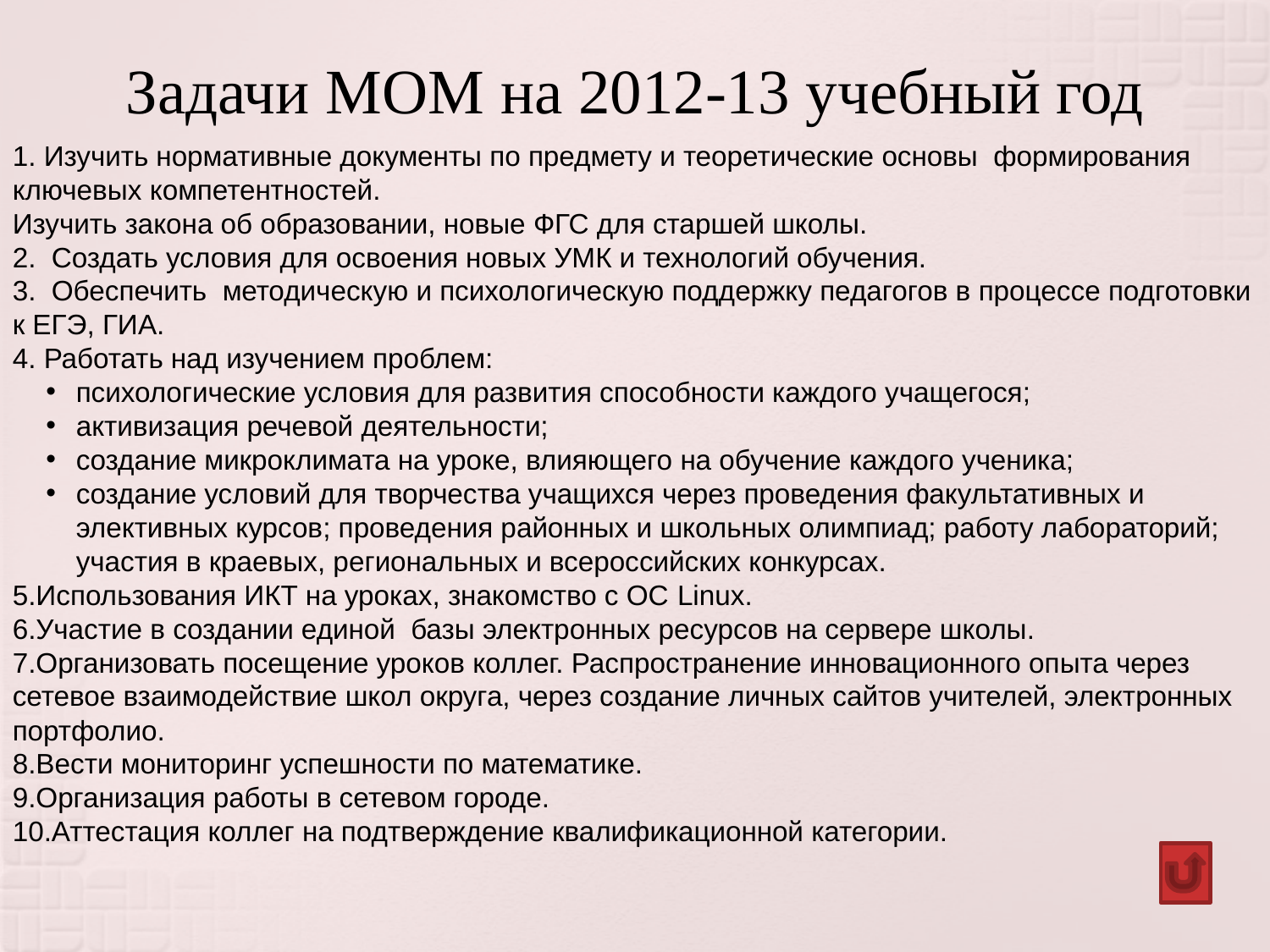

# Задачи МОМ на 2012-13 учебный год
1. Изучить нормативные документы по предмету и теоретические основы  формирования ключевых компетентностей.
Изучить закона об образовании, новые ФГС для старшей школы.
2.  Создать условия для освоения новых УМК и технологий обучения.
3.  Обеспечить  методическую и психологическую поддержку педагогов в процессе подготовки к ЕГЭ, ГИА.
4. Работать над изучением проблем:
психологические условия для развития способности каждого учащегося;
активизация речевой деятельности;
создание микроклимата на уроке, влияющего на обучение каждого ученика;
создание условий для творчества учащихся через проведения факультативных и элективных курсов; проведения районных и школьных олимпиад; работу лабораторий; участия в краевых, региональных и всероссийских конкурсах.
5.Использования ИКТ на уроках, знакомство с ОС Linux.
6.Участие в создании единой  базы электронных ресурсов на сервере школы.
7.Организовать посещение уроков коллег. Распространение инновационного опыта через сетевое взаимодействие школ округа, через создание личных сайтов учителей, электронных портфолио.
8.Вести мониторинг успешности по математике.
9.Организация работы в сетевом городе.
10.Аттестация коллег на подтверждение квалификационной категории.